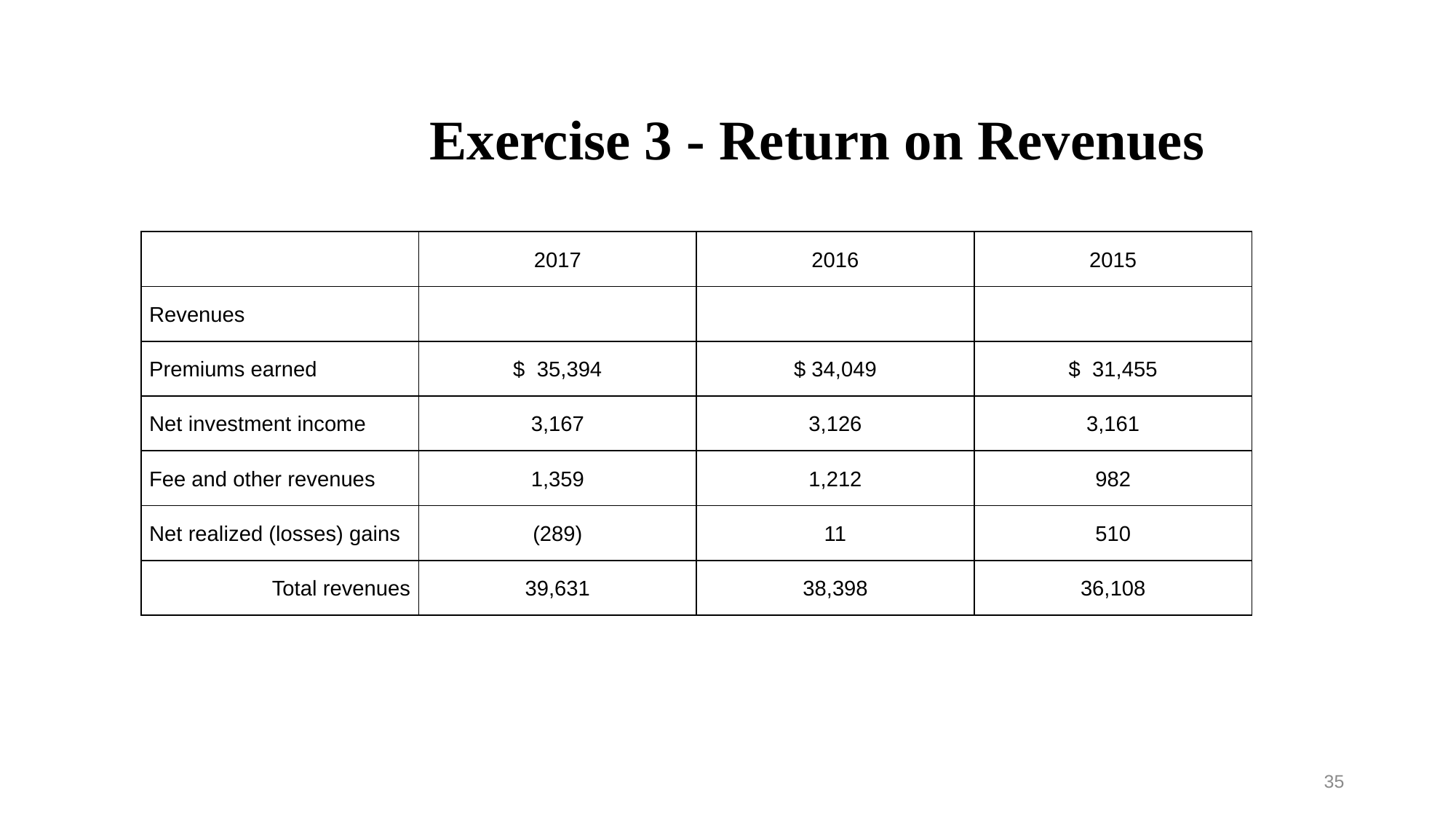

# Exercise 3 - Return on Revenues
|  | 2017 | 2016 | 2015 |
| --- | --- | --- | --- |
| Revenues |  |  |  |
| Premiums earned | $ 35,394 | $ 34,049 | $ 31,455 |
| Net investment income | 3,167 | 3,126 | 3,161 |
| Fee and other revenues | 1,359 | 1,212 | 982 |
| Net realized (losses) gains | (289) | 11 | 510 |
| Total revenues | 39,631 | 38,398 | 36,108 |
35